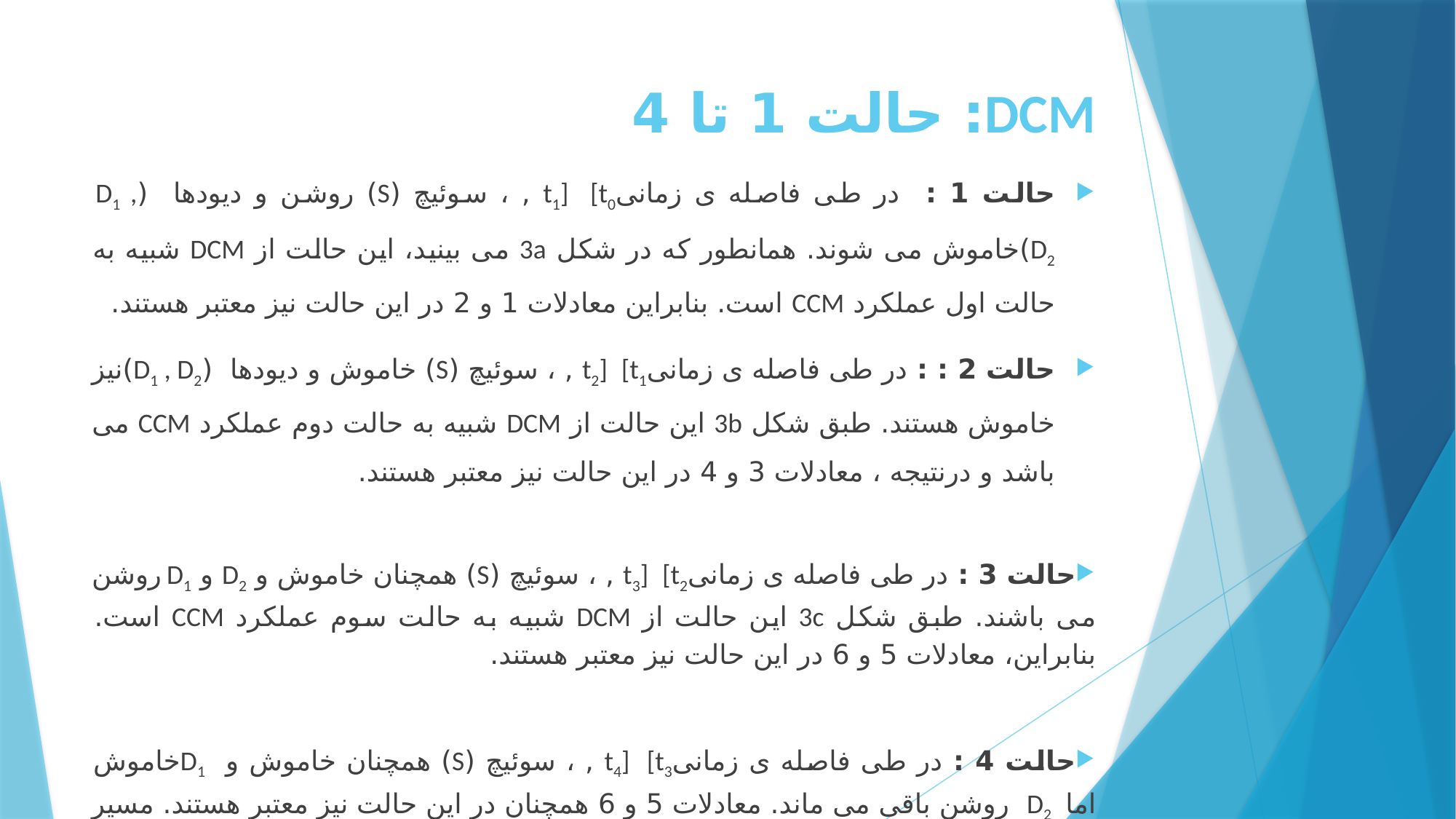

# DCM: حالت 1 تا 4
حالت 1 :  در طی فاصله ی زمانیt1]  [t0 , ، سوئیچ (S) روشن و دیودها  (D1 , D2)خاموش می شوند. همانطور که در شکل 3a می بینید، این حالت از DCM شبیه به حالت اول عملکرد CCM است. بنابراین معادلات 1 و 2 در این حالت نیز معتبر هستند.
حالت 2 : : در طی فاصله ی زمانیt2]  [t1 , ، سوئیچ (S) خاموش و دیودها  (D1 , D2)نیز خاموش هستند. طبق شکل 3b این حالت از DCM شبیه به حالت دوم عملکرد CCM می باشد و درنتیجه ، معادلات 3 و 4 در این حالت نیز معتبر هستند.

حالت 3 : در طی فاصله ی زمانیt3]  [t2 , ، سوئیچ (S) همچنان خاموش و D2 و D1 روشن می باشند. طبق شکل 3c این حالت از DCM شبیه به حالت سوم عملکرد CCM است. بنابراین، معادلات 5 و 6 در این حالت نیز معتبر هستند.

حالت 4 : در طی فاصله ی زمانیt4]  [t3 , ، سوئیچ (S) همچنان خاموش و  D1خاموش اما  D2  روشن باقی می ماند. معادلات 5 و 6 همچنان در این حالت نیز معتبر هستند. مسیر جریان در شکل 3d نشان داده شده است.